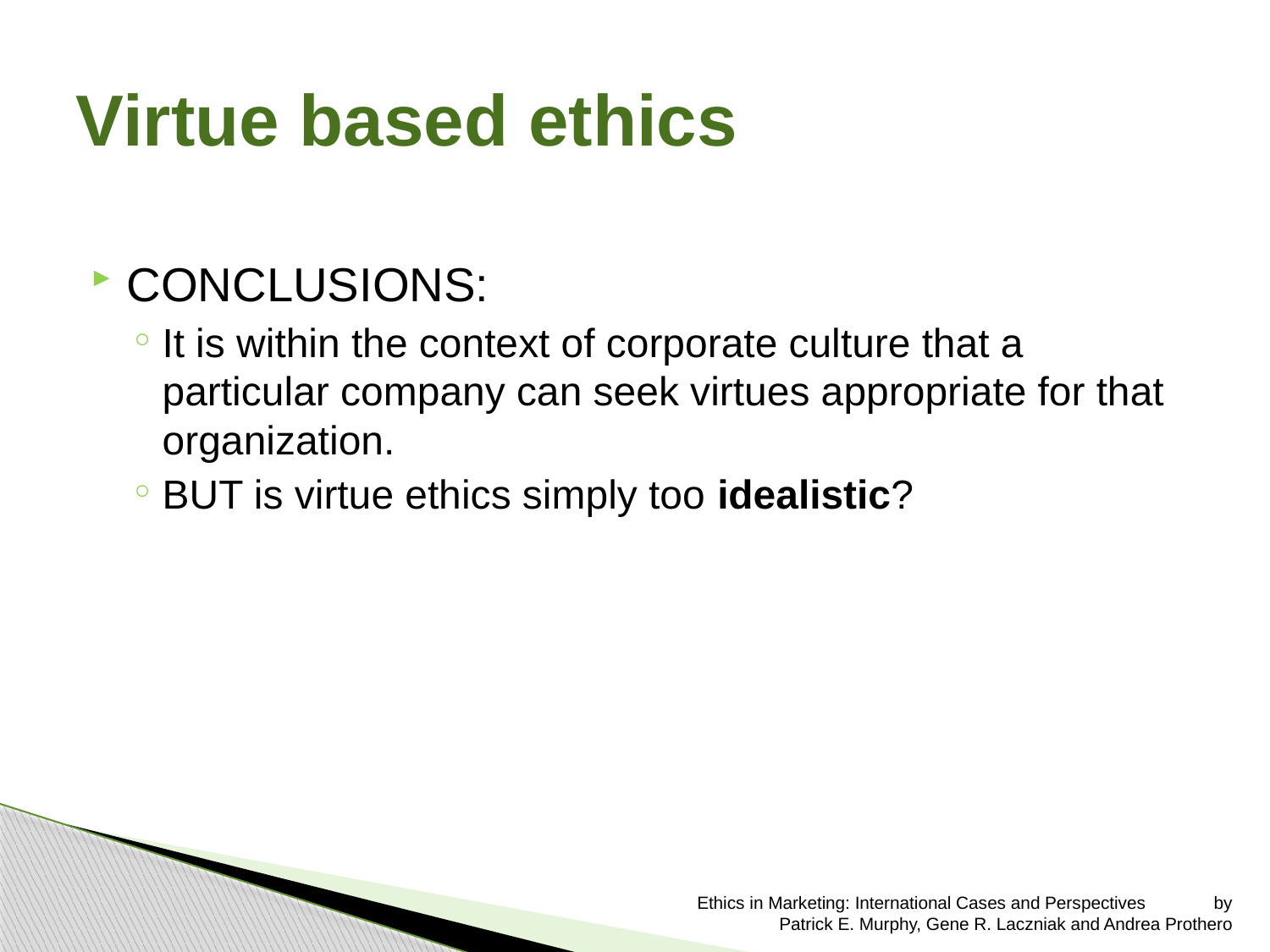

# Virtue based ethics
CONCLUSIONS:
It is within the context of corporate culture that a particular company can seek virtues appropriate for that organization.
BUT is virtue ethics simply too idealistic?
     Ethics in Marketing: International Cases and Perspectives              by Patrick E. Murphy, Gene R. Laczniak and Andrea Prothero